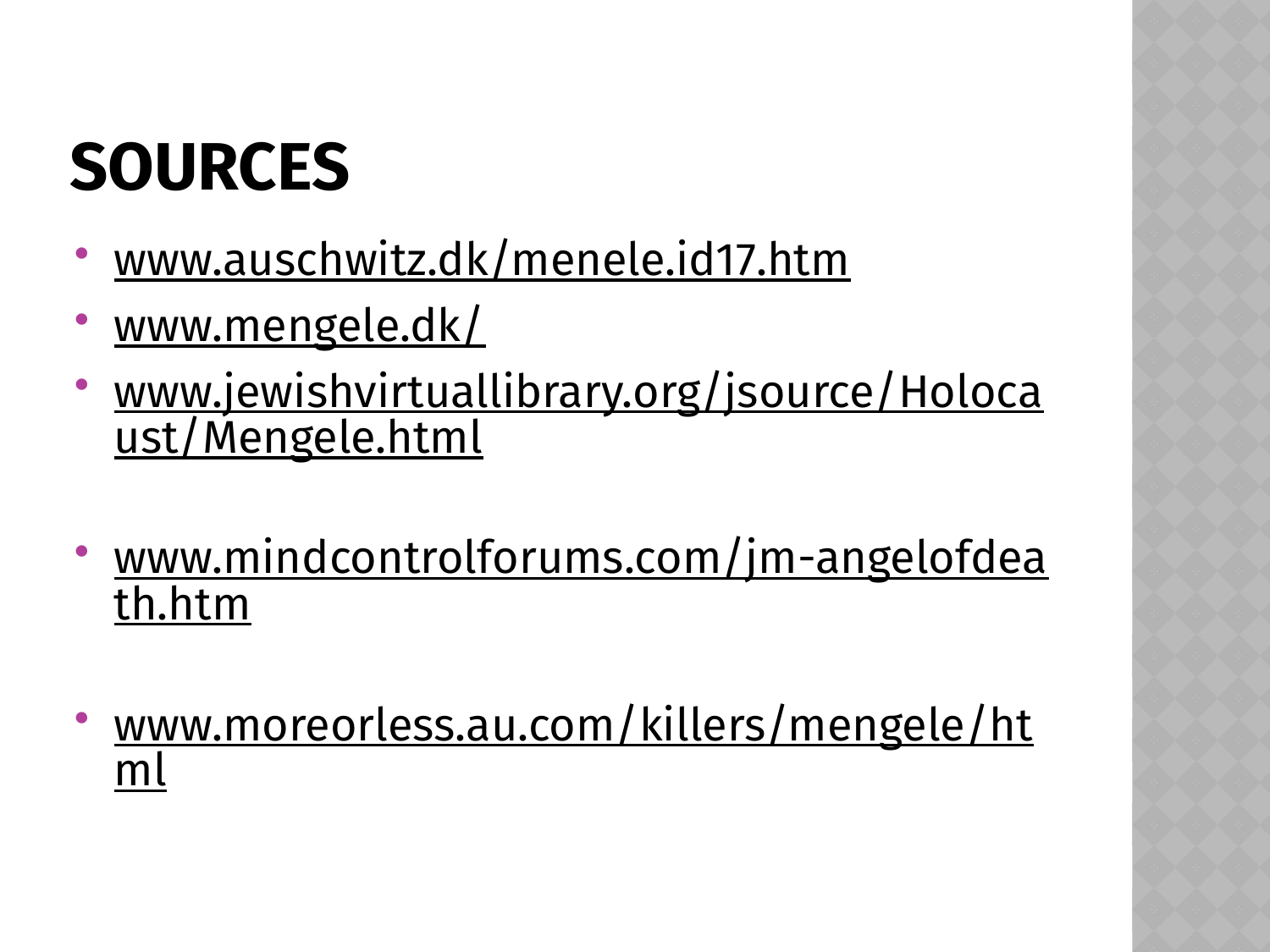

# Sources
www.auschwitz.dk/menele.id17.htm
www.mengele.dk/
www.jewishvirtuallibrary.org/jsource/Holocaust/Mengele.html
www.mindcontrolforums.com/jm-angelofdeath.htm
www.moreorless.au.com/killers/mengele/html